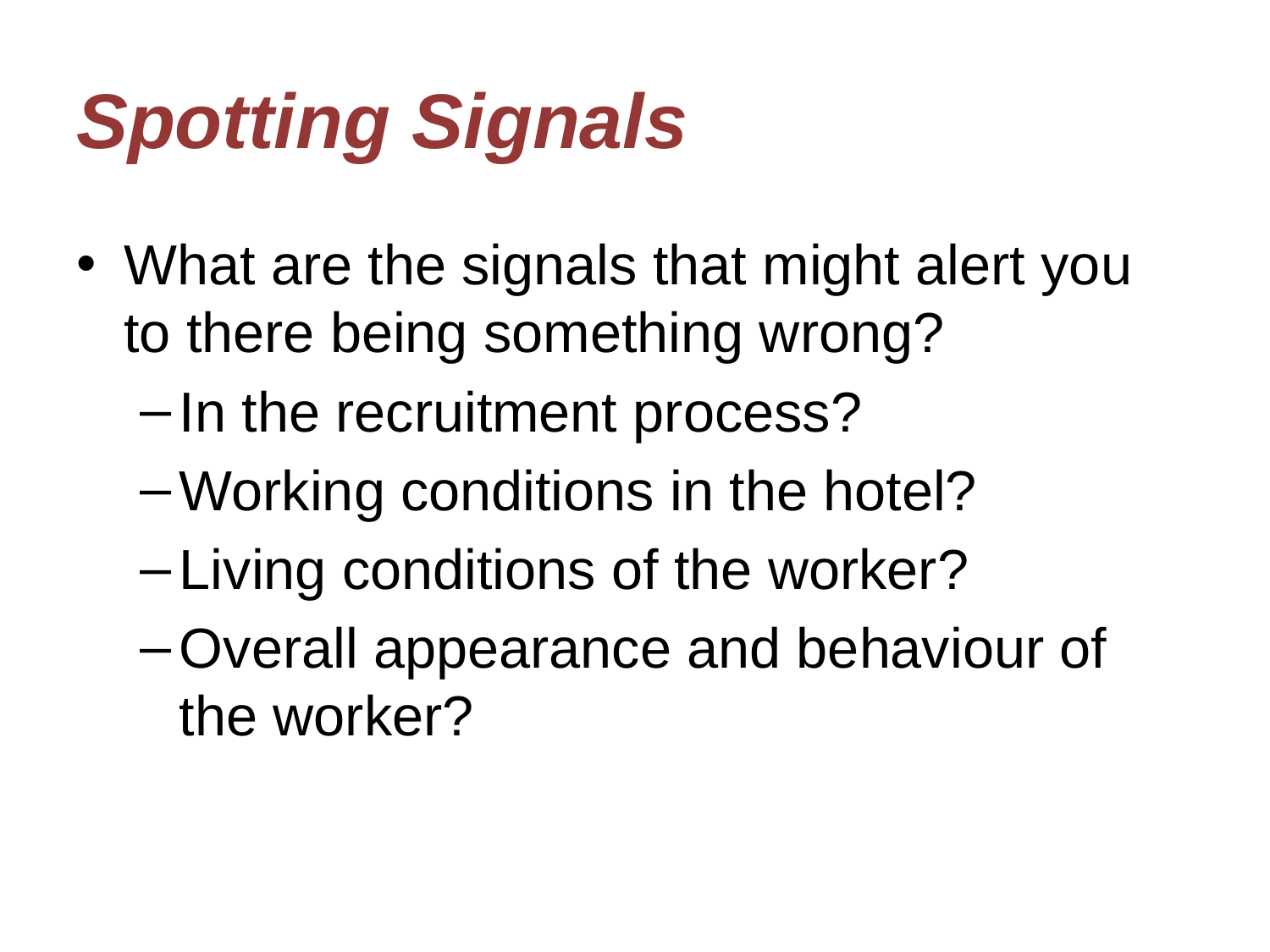

# Spotting Signals
What are the signals that might alert you to there being something wrong?
In the recruitment process?
Working conditions in the hotel?
Living conditions of the worker?
Overall appearance and behaviour of the worker?